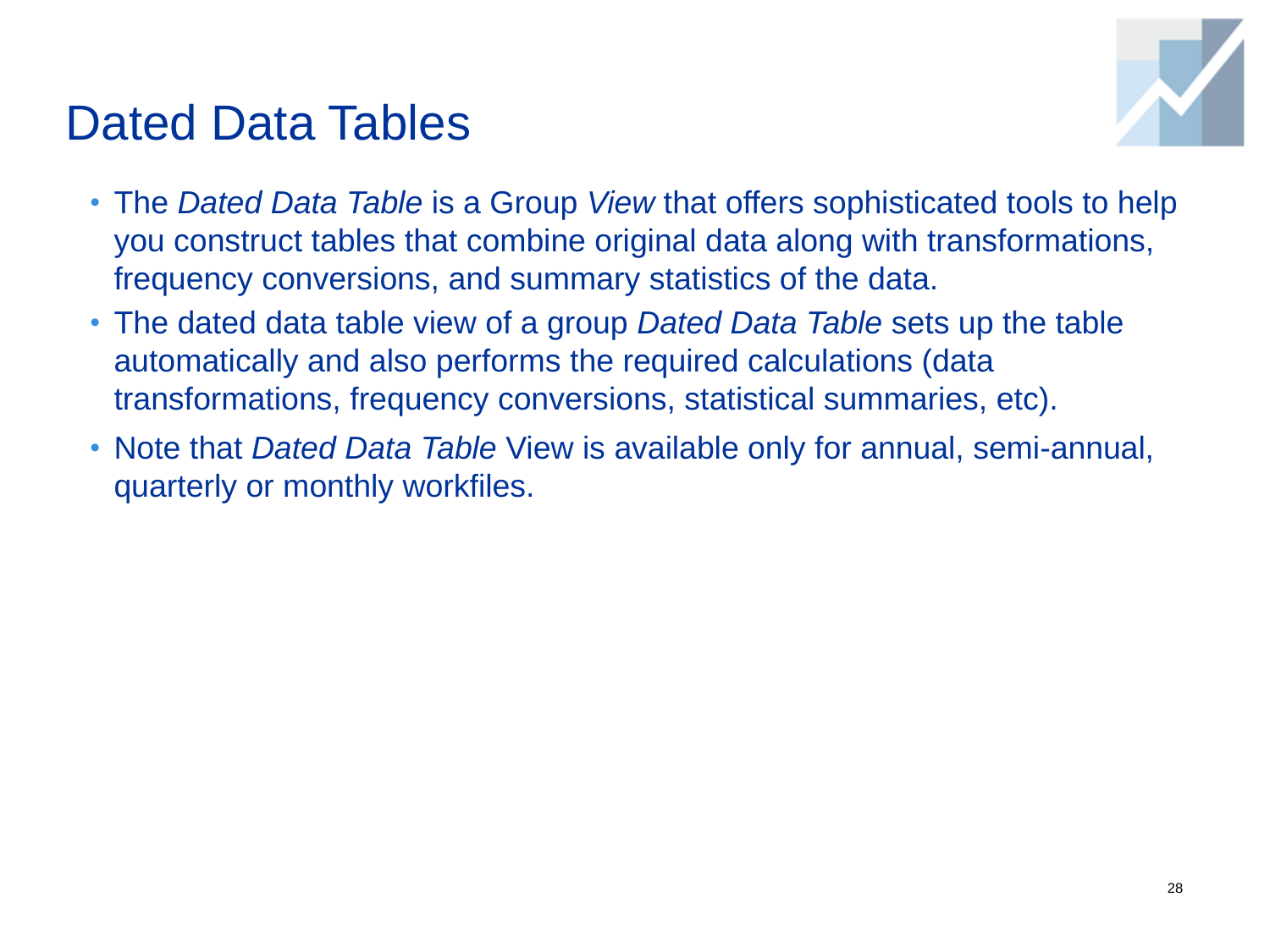

# Dated Data Tables
The Dated Data Table is a Group View that offers sophisticated tools to help you construct tables that combine original data along with transformations, frequency conversions, and summary statistics of the data.
The dated data table view of a group Dated Data Table sets up the table automatically and also performs the required calculations (data transformations, frequency conversions, statistical summaries, etc).
Note that Dated Data Table View is available only for annual, semi-annual, quarterly or monthly workfiles.

28